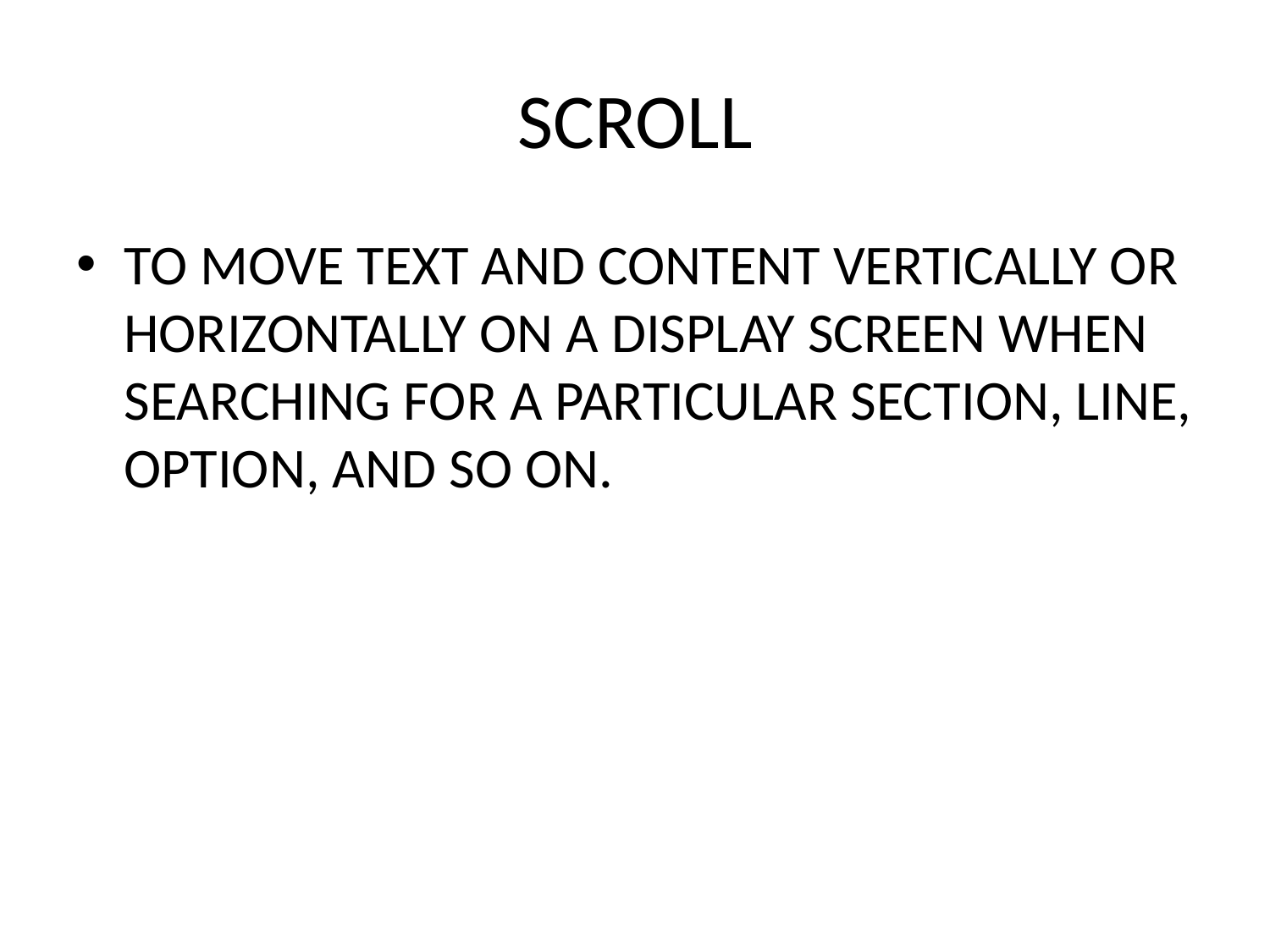

# SCROLL
TO MOVE TEXT AND CONTENT VERTICALLY OR HORIZONTALLY ON A DISPLAY SCREEN WHEN SEARCHING FOR A PARTICULAR SECTION, LINE, OPTION, AND SO ON.